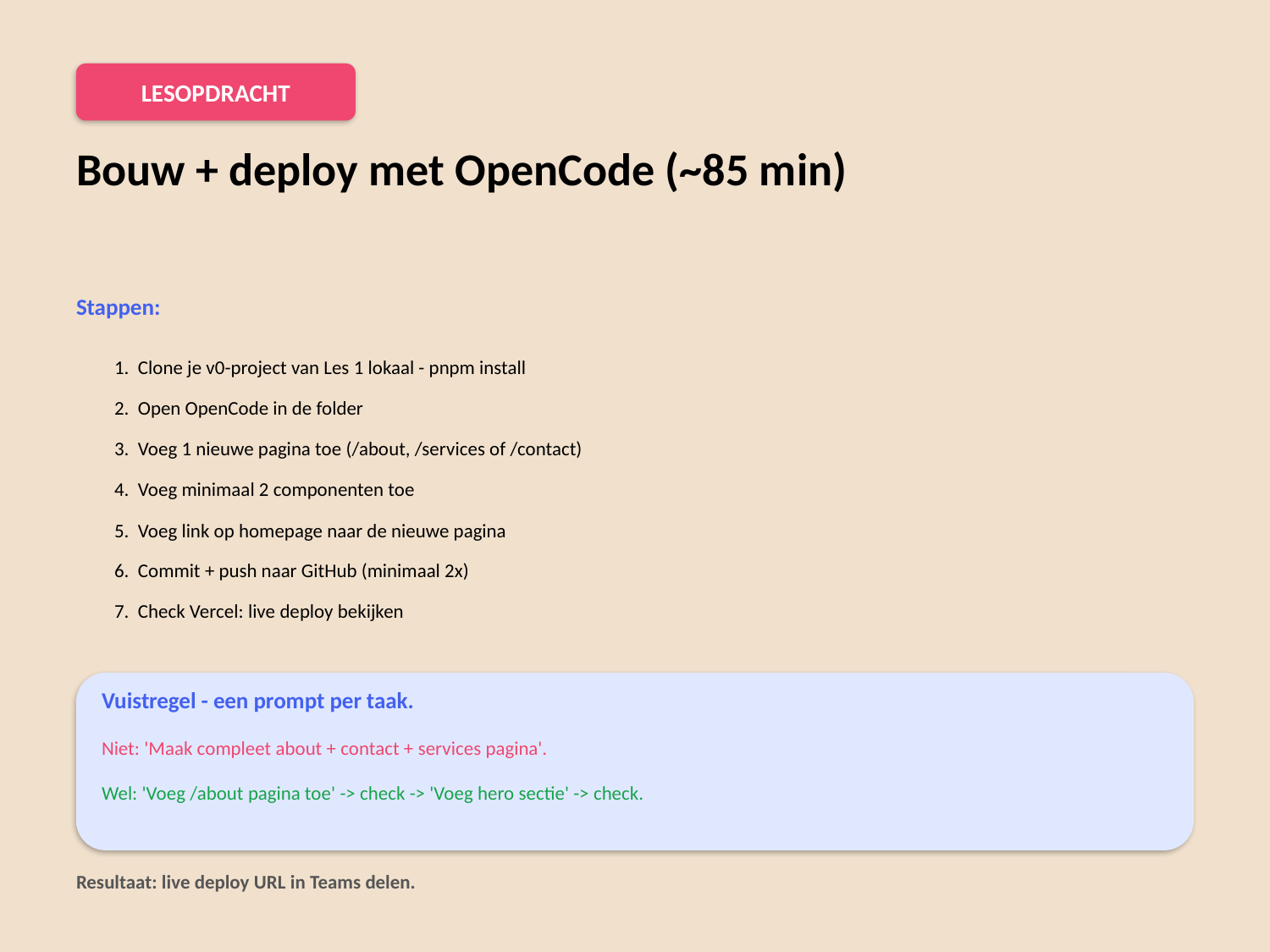

LESOPDRACHT
Bouw + deploy met OpenCode (~85 min)
Stappen:
1.  Clone je v0-project van Les 1 lokaal - pnpm install
2.  Open OpenCode in de folder
3.  Voeg 1 nieuwe pagina toe (/about, /services of /contact)
4.  Voeg minimaal 2 componenten toe
5.  Voeg link op homepage naar de nieuwe pagina
6.  Commit + push naar GitHub (minimaal 2x)
7.  Check Vercel: live deploy bekijken

Vuistregel - een prompt per taak.
Niet: 'Maak compleet about + contact + services pagina'.
Wel: 'Voeg /about pagina toe' -> check -> 'Voeg hero sectie' -> check.
Resultaat: live deploy URL in Teams delen.